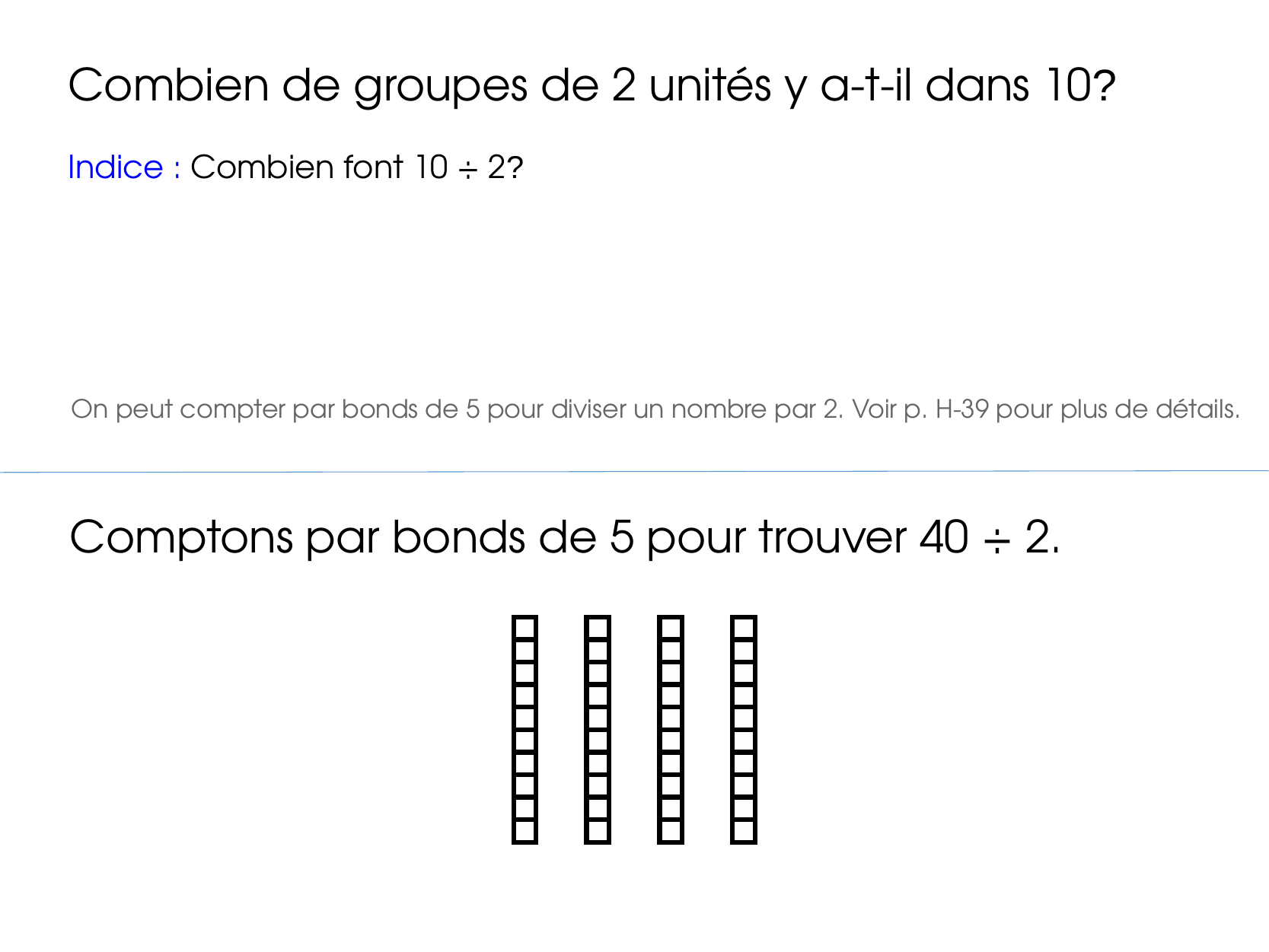

Combien de groupes de 2 unités y a-t-il dans 10?
Indice : Combien font 10 ÷ 2?
On peut compter par bonds de 5 pour diviser un nombre par 2. Voir p. H-39 pour plus de détails.
Comptons par bonds de 5 pour trouver 40 ÷ 2.